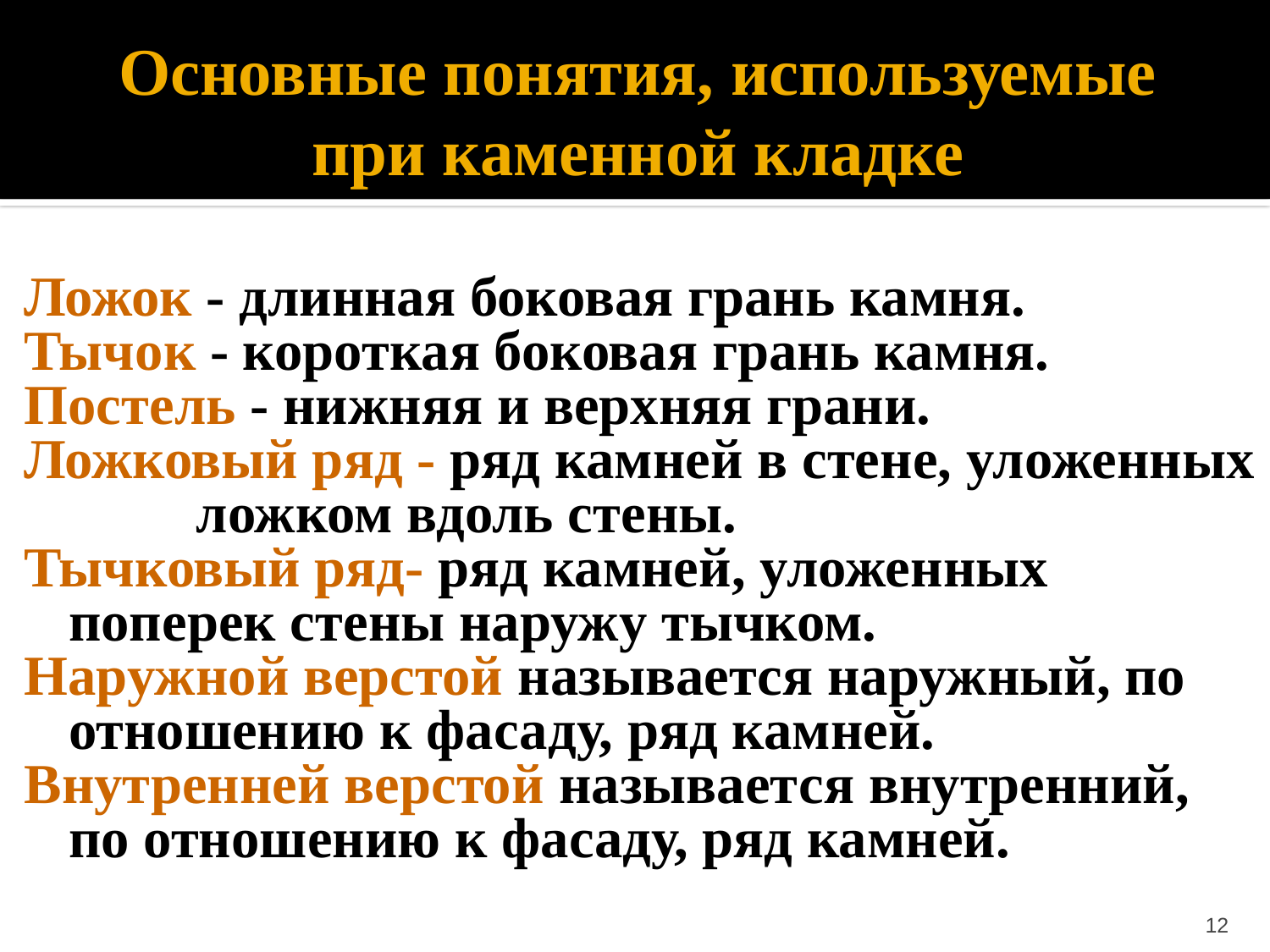

# Основные понятия, используемые при каменной кладке

Ложок - длинная боковая грань камня.
Тычок - короткая боковая грань камня.
Постель - нижняя и верхняя грани.
Ложковый ряд - ряд камней в стене, уложенных          ложком вдоль стены.
Тычковый ряд- ряд камней, уложенных       поперек стены наружу тычком.
Наружной верстой называется наружный, по    отношению к фасаду, ряд камней.
Внутренней верстой называется внутренний,    по отношению к фасаду, ряд камней.
12